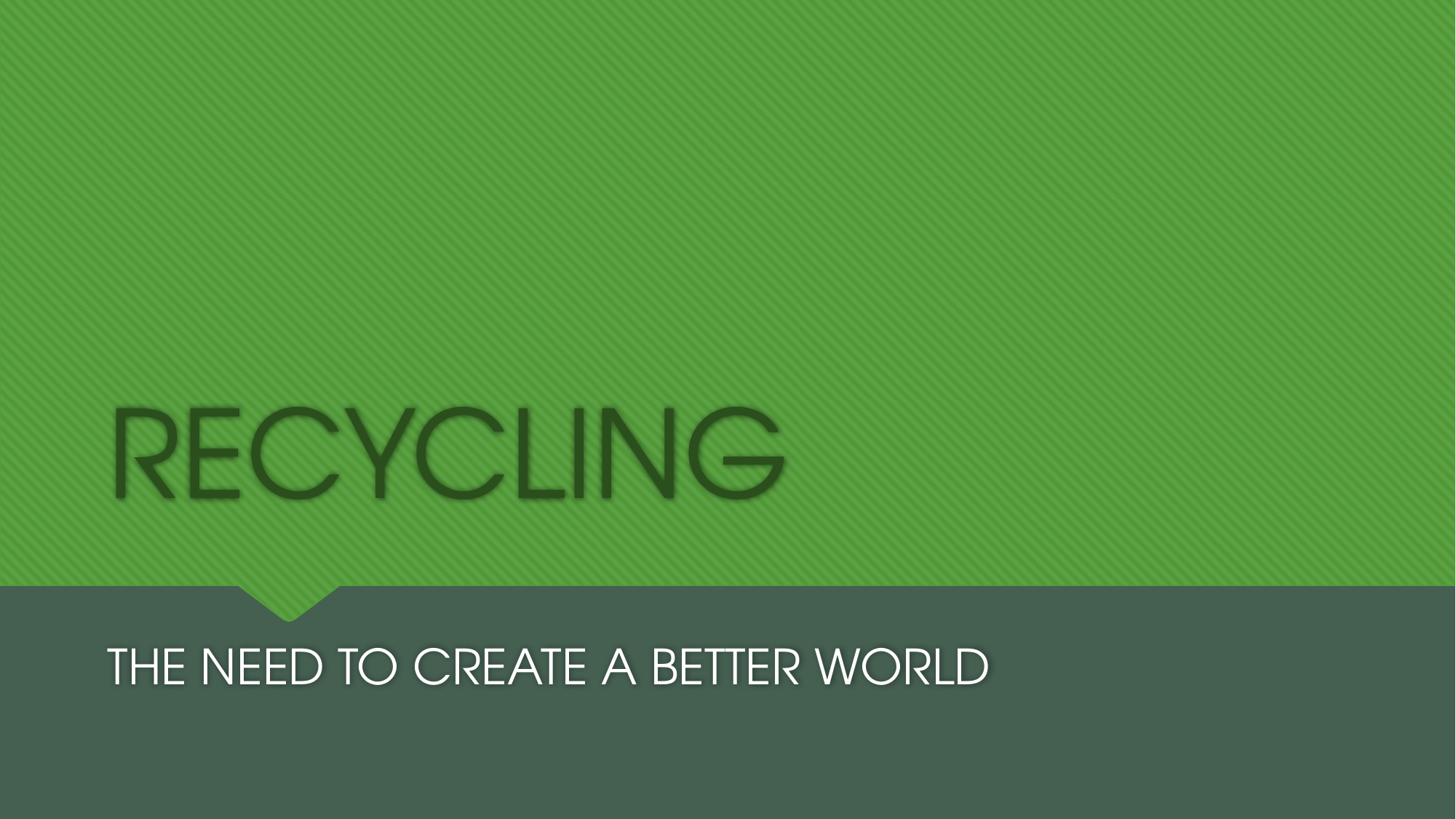

# RECYCLING
THE NEED TO CREATE A BETTER WORLD